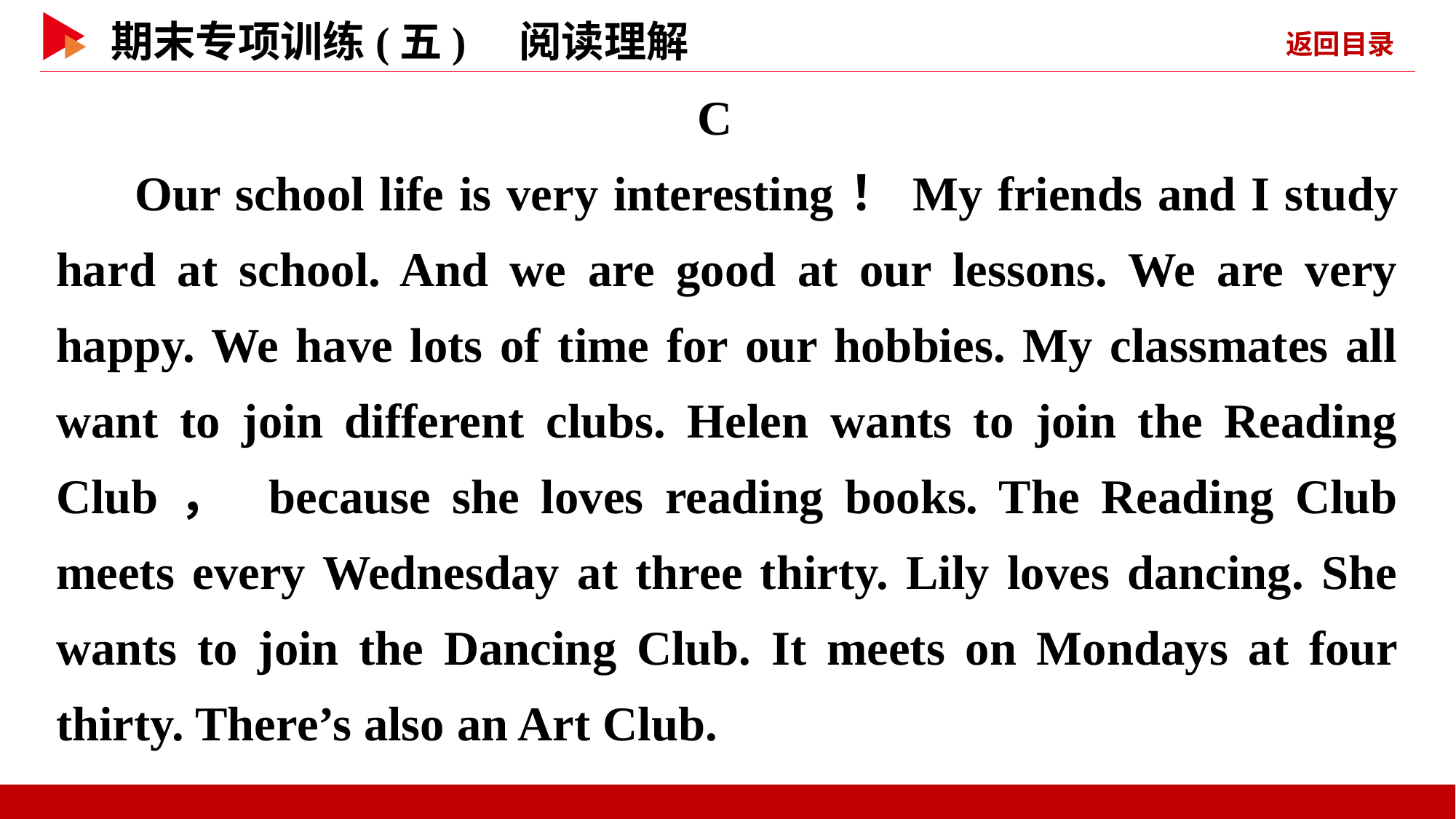

C
   Our school life is very interesting！My friends and I study hard at school. And we are good at our lessons. We are very happy. We have lots of time for our hobbies. My classmates all want to join different clubs. Helen wants to join the Reading Club， because she loves reading books. The Reading Club meets every Wednesday at three thirty. Lily loves dancing. She wants to join the Dancing Club. It meets on Mondays at four thirty. There’s also an Art Club.